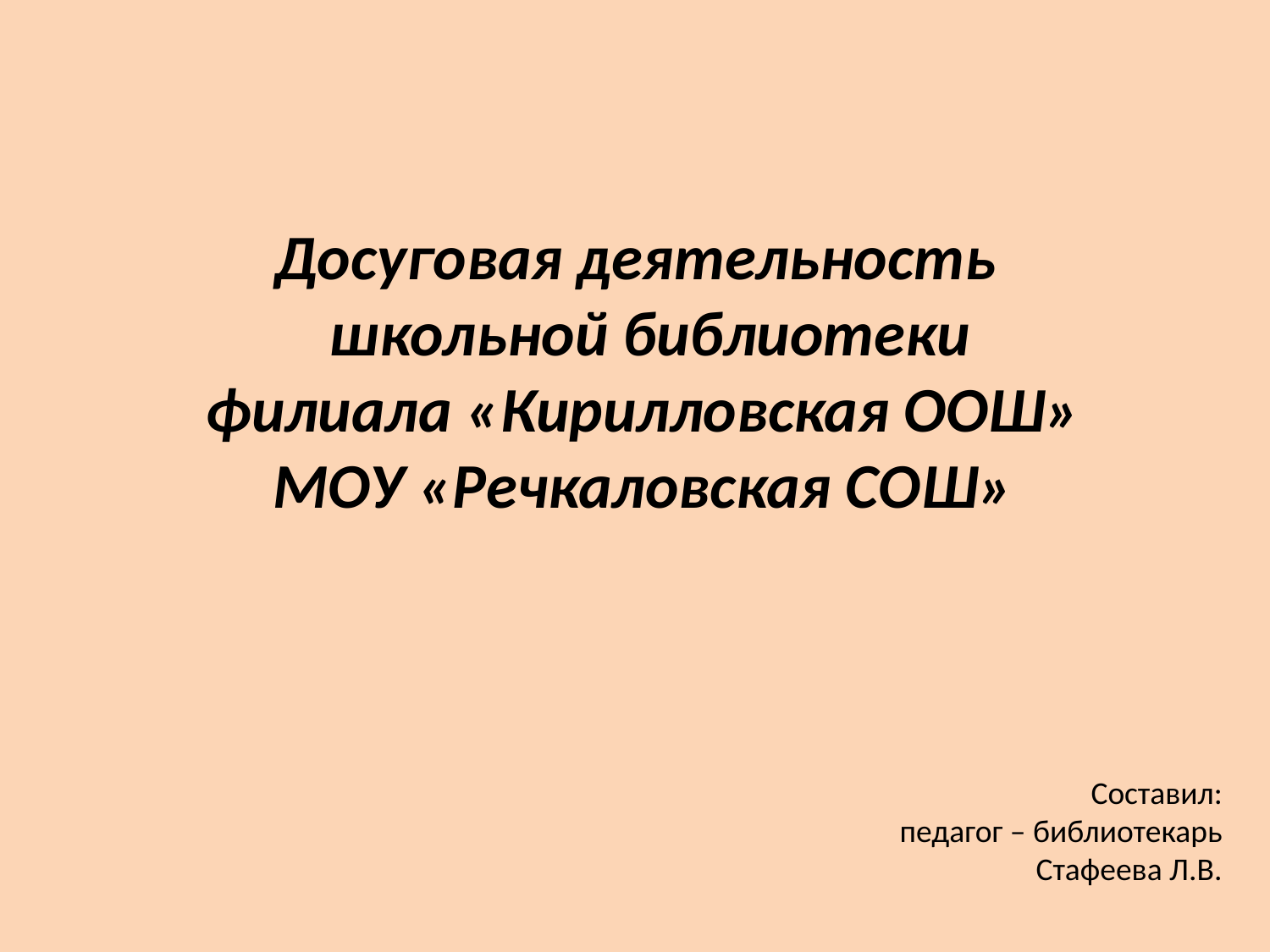

Досуговая деятельность
 школьной библиотеки
филиала «Кирилловская ООШ»
МОУ «Речкаловская СОШ»
Составил:
педагог – библиотекарь
Стафеева Л.В.